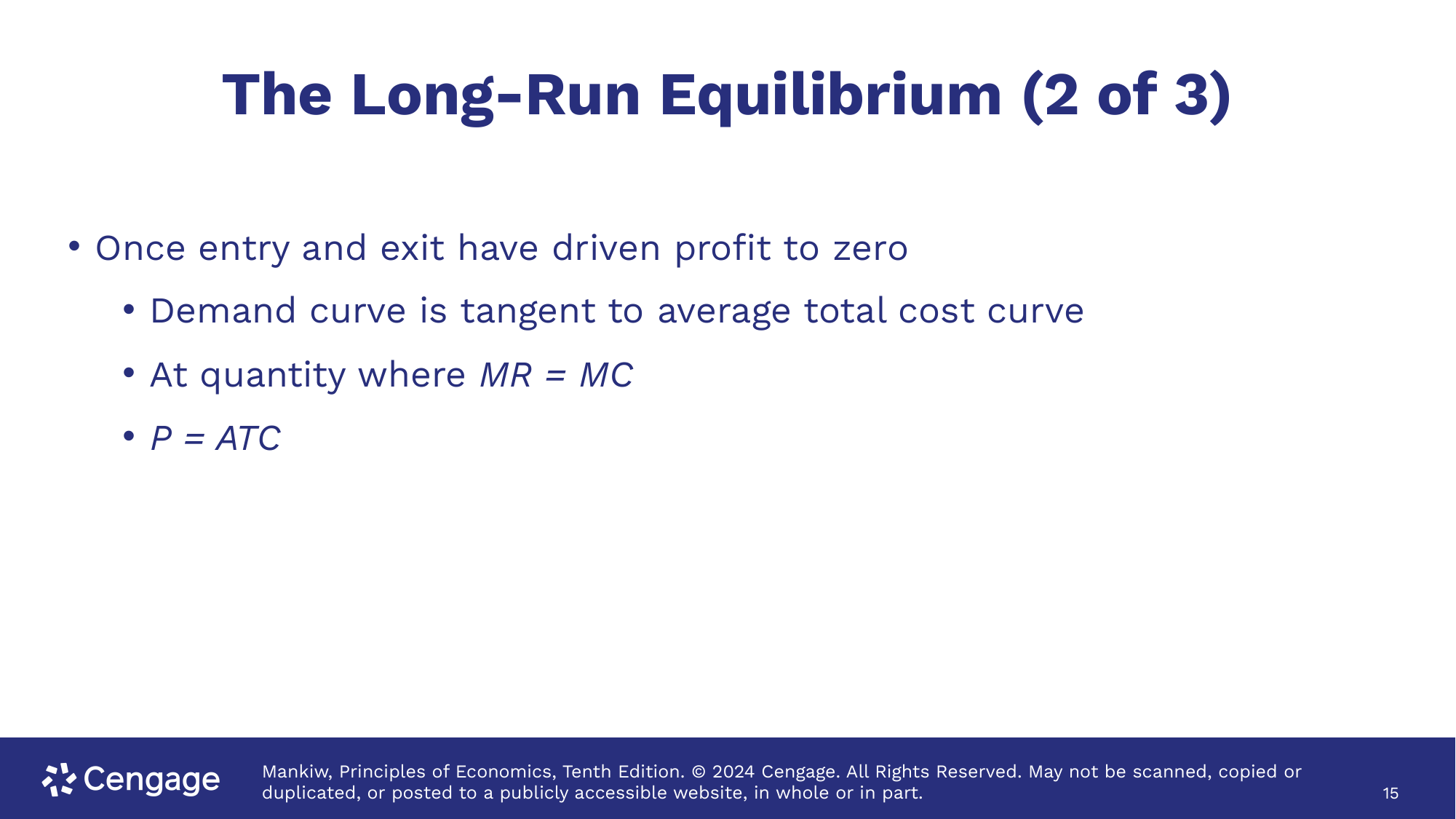

# The Long-Run Equilibrium (2 of 3)
Once entry and exit have driven profit to zero
Demand curve is tangent to average total cost curve
At quantity where MR = MC
P = ATC